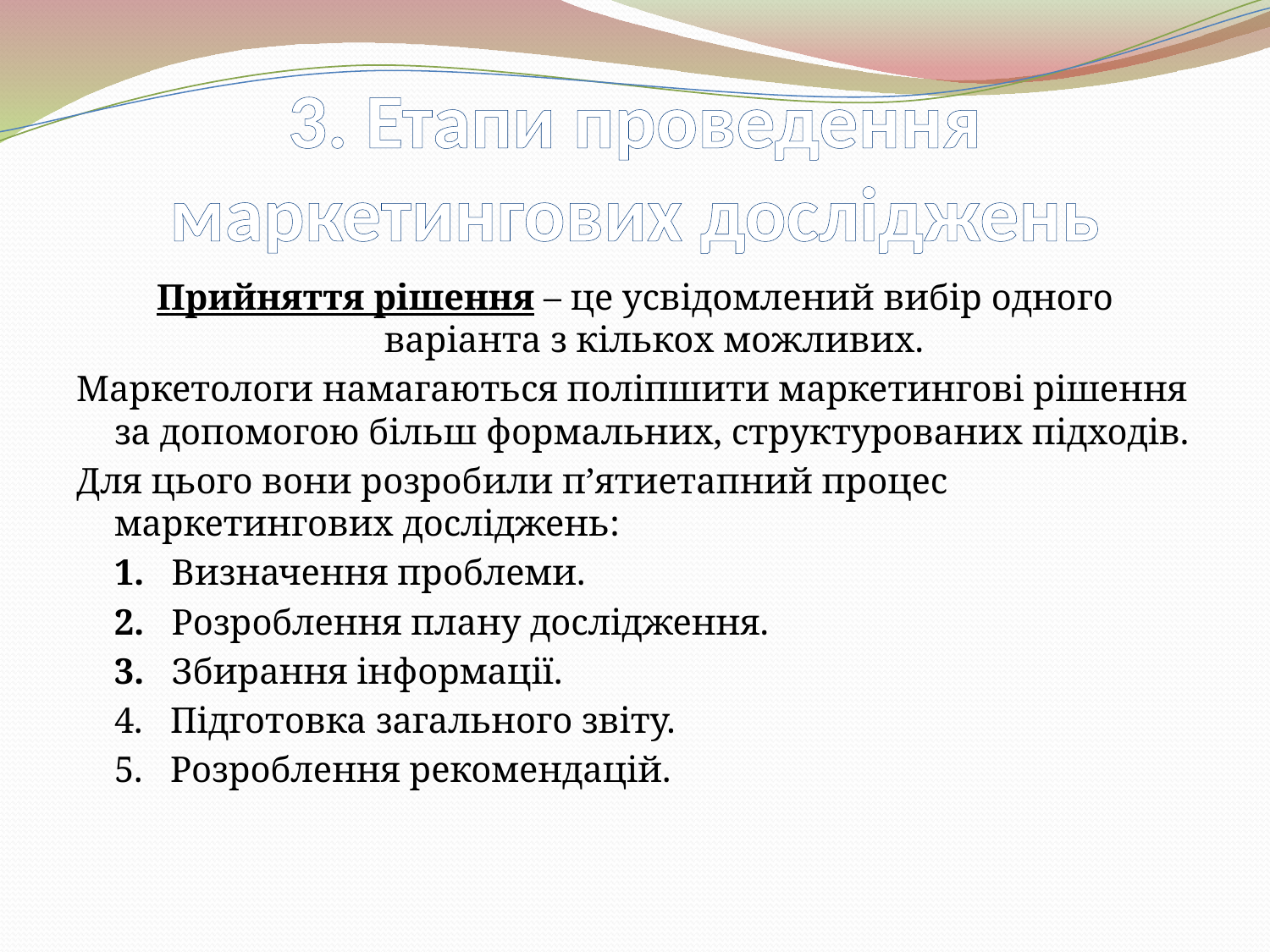

# 3. Етапи проведення маркетингових досліджень
Прийняття рішення – це усвідомлений вибір одного варіанта з кількох можливих.
Маркетологи намагаються поліпшити маркетингові рішення за допомогою більш формальних, структурованих підходів.
Для цього вони розробили п’ятиетапний процес маркетингових досліджень:
	1.   Визначення проблеми.
	2.   Розроблення плану дослідження.
	3.   Збирання інформації.
	4.   Підготовка загального звіту.
	5.   Розроблення рекомендацій.